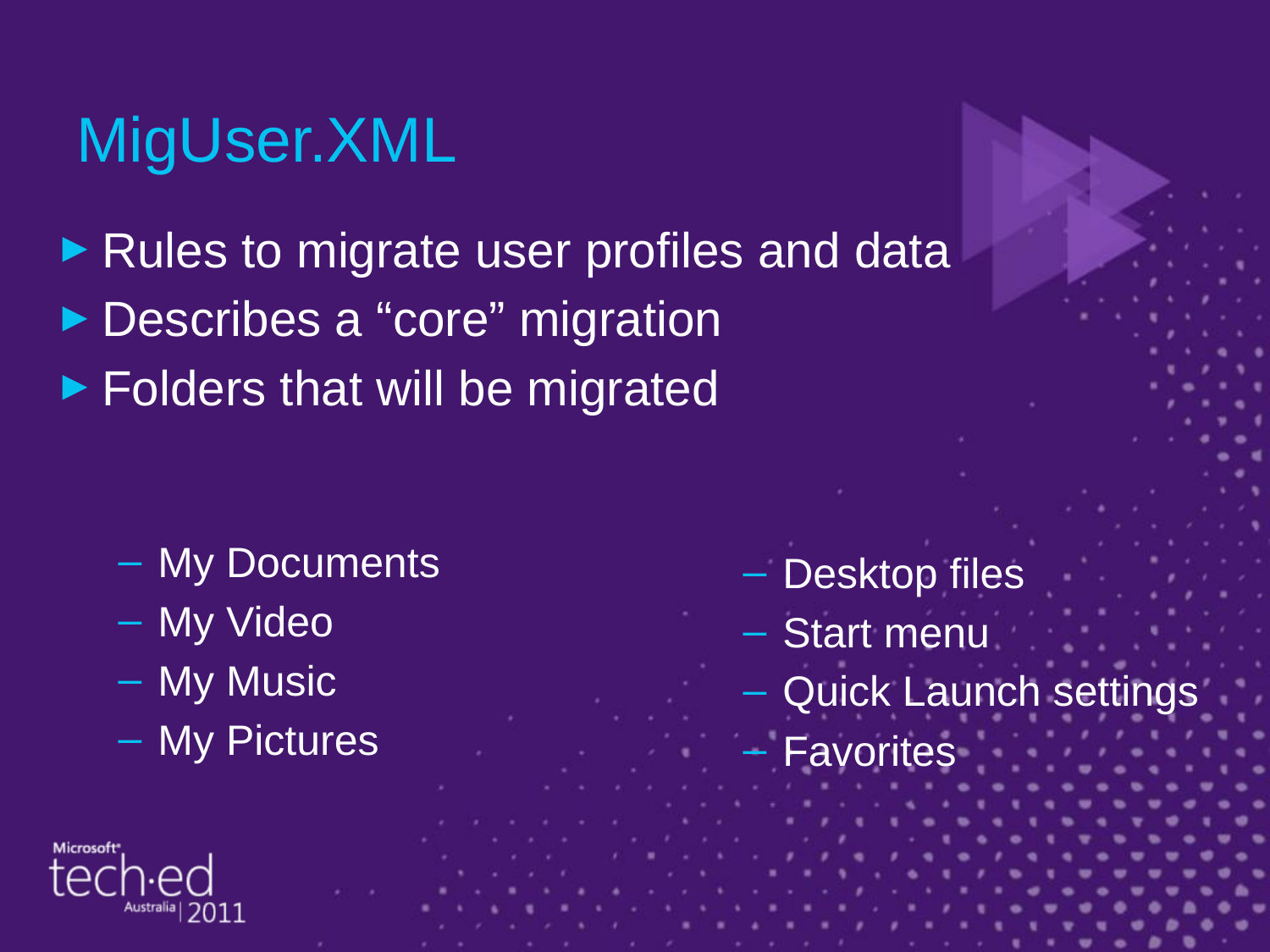

# MigUser.XML

Rules to migrate user profiles and data
Describes a “core” migration
Folders that will be migrated

My Documents
My Video
My Music
My Pictures

Desktop files
Start menu
Quick Launch settings
Favorites